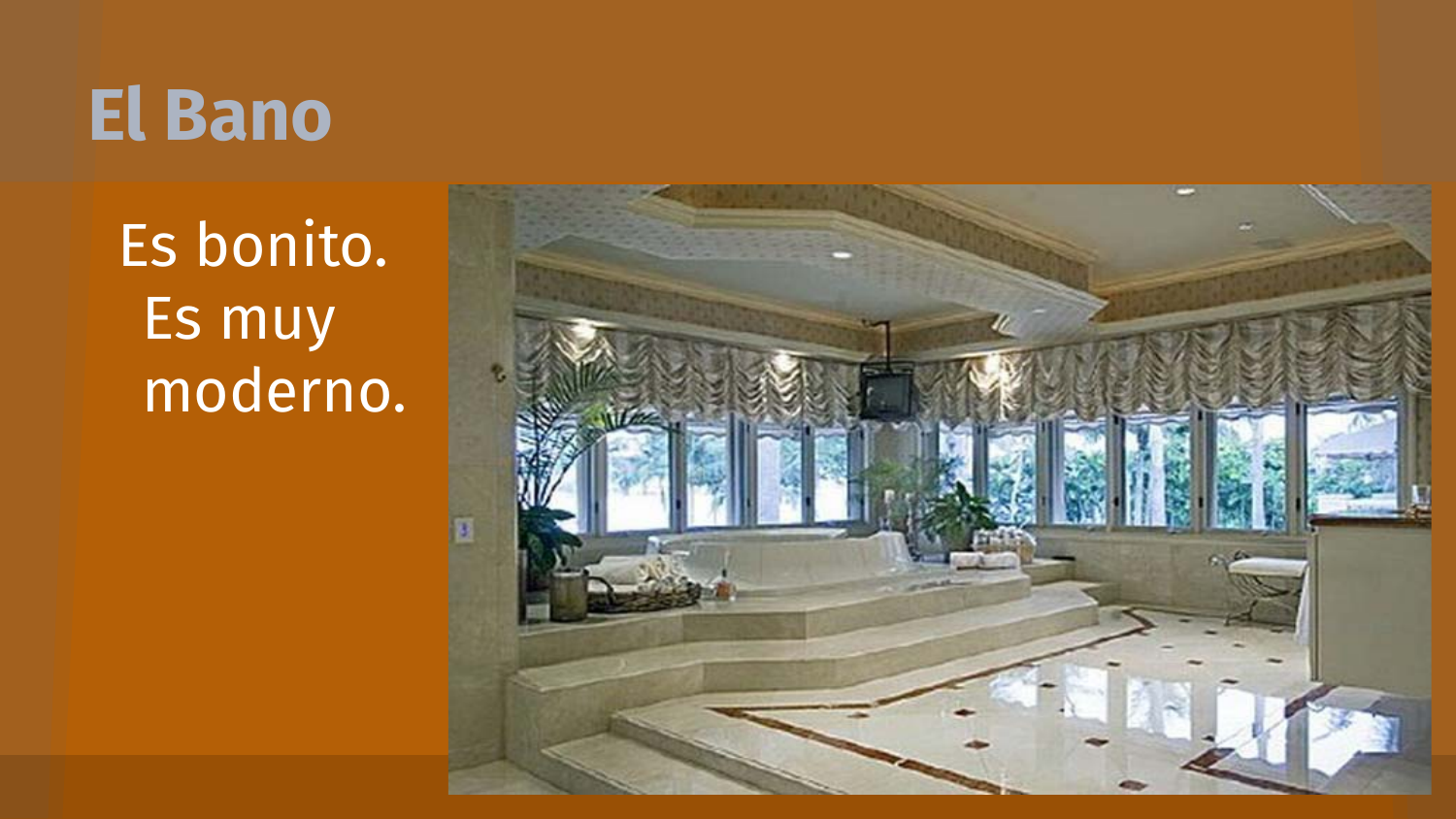

# El Bano

Es bonito. Es muy moderno.